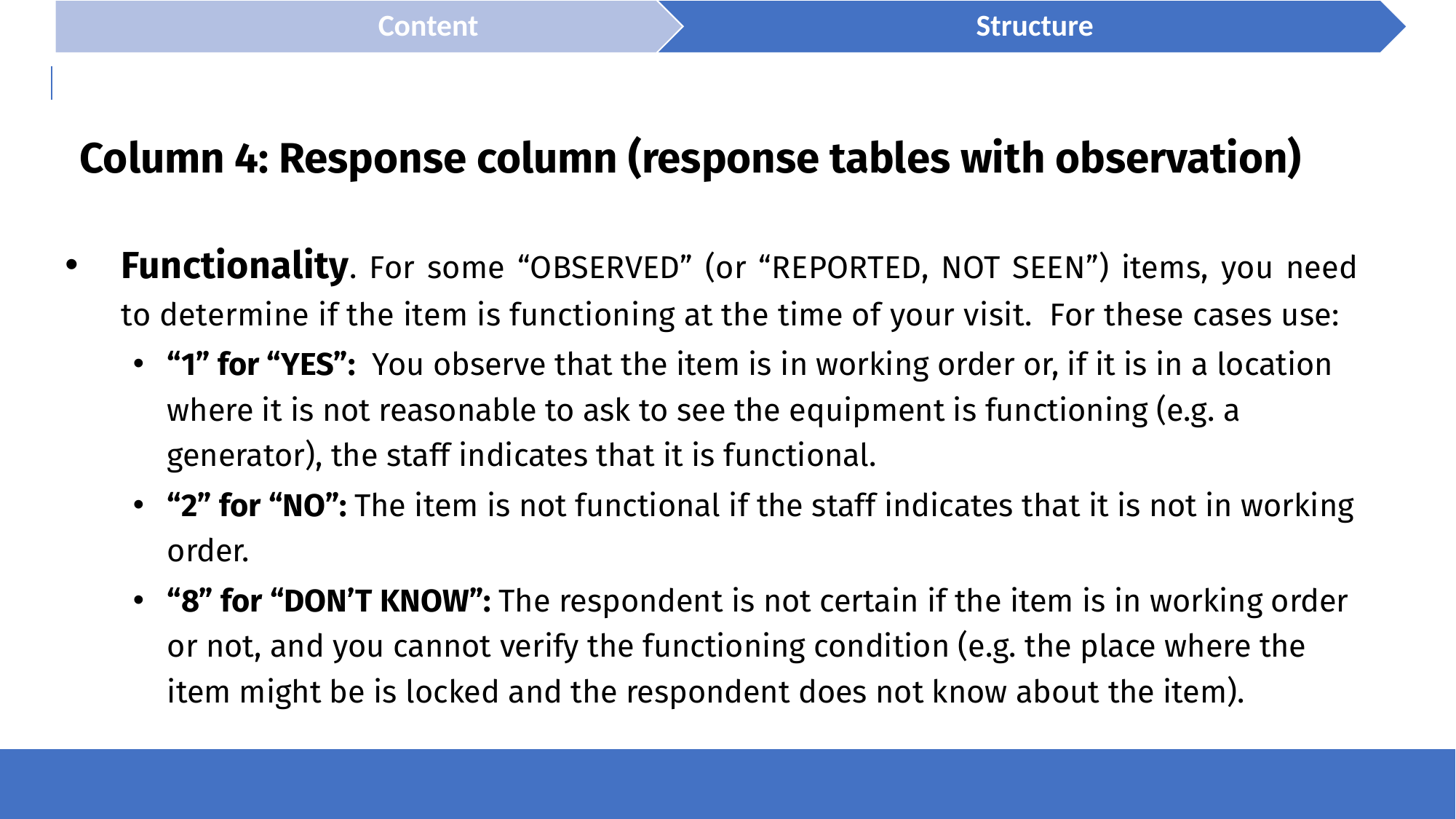

Content
Structure
Column 4: Response column (response tables with observation)

Functionality. For some “OBSERVED” (or “REPORTED, NOT SEEN”) items, you need to determine if the item is functioning at the time of your visit.  For these cases use:
“1” for “YES”:  You observe that the item is in working order or, if it is in a location where it is not reasonable to ask to see the equipment is functioning (e.g. a generator), the staff indicates that it is functional.
“2” for “NO”: The item is not functional if the staff indicates that it is not in working order.
“8” for “DON’T KNOW”: The respondent is not certain if the item is in working order or not, and you cannot verify the functioning condition (e.g. the place where the item might be is locked and the respondent does not know about the item).